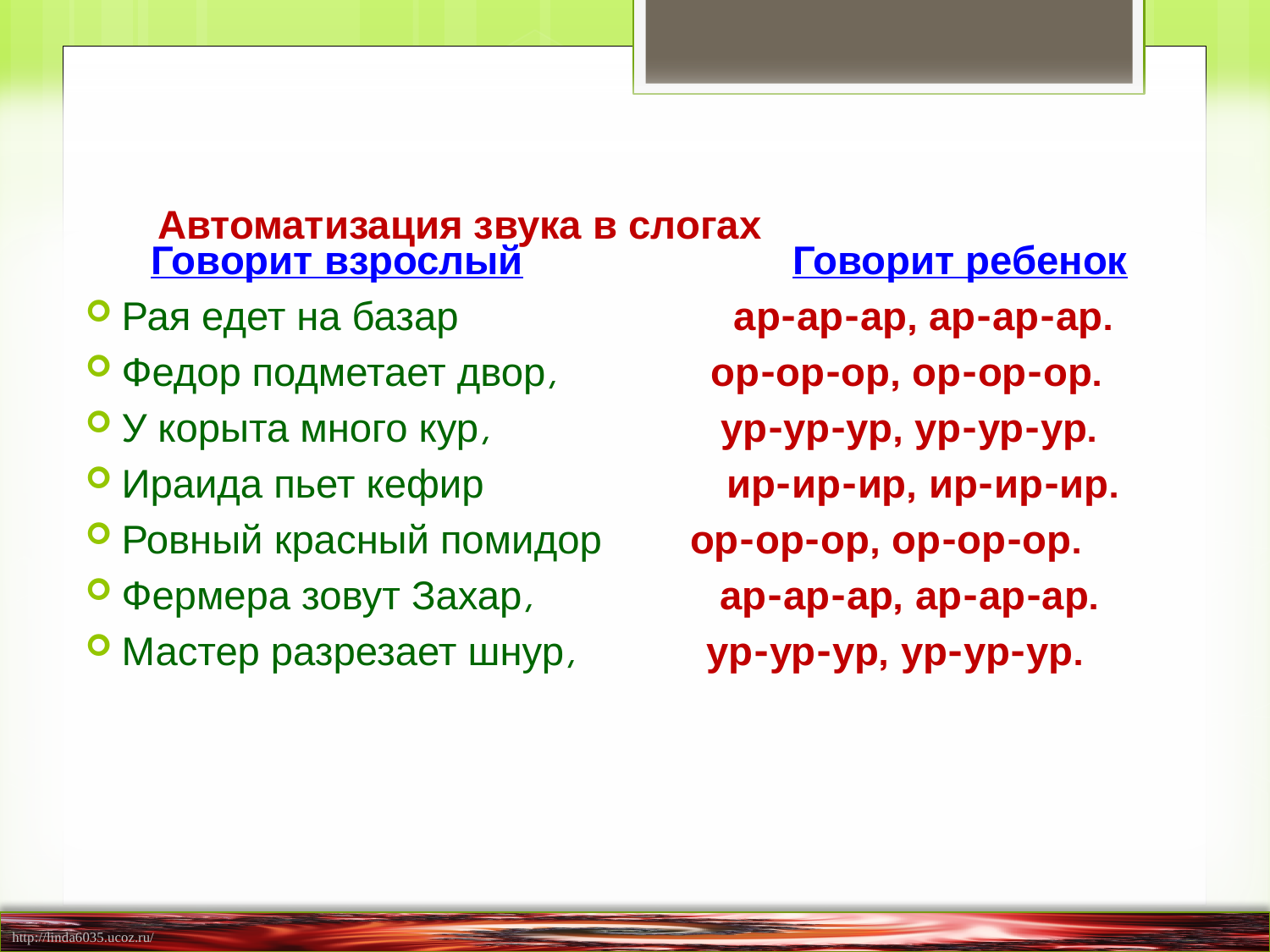

# Автоматизация звука в слогах

Говорит взрослый                        Говорит ребенок
Рая едет на базар                         ар-ар-ар, ар-ар-ар.
Федор подметает двор,              ор-ор-ор, ор-ор-ор.
У корыта много кур,                     ур-ур-ур, ур-ур-ур.
Ираида пьет кефир                      ир-ир-ир, ир-ир-ир.
Ровный красный помидор        ор-ор-ор, ор-ор-ор.
Фермера зовут Захар,                 ар-ар-ар, ар-ар-ар.
Мастер разрезает шнур,            ур-ур-ур, ур-ур-ур.